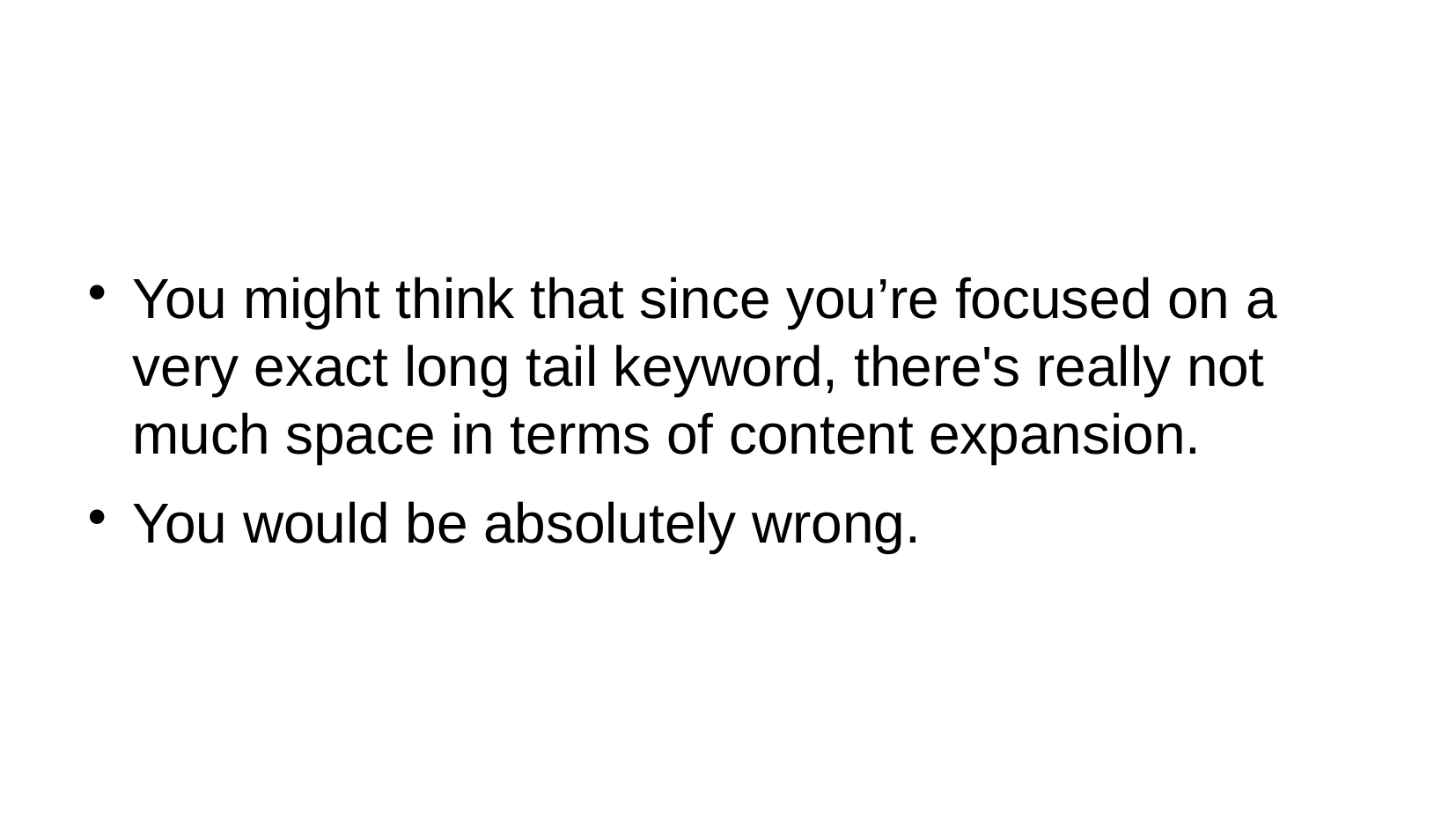

You might think that since you’re focused on a very exact long tail keyword, there's really not much space in terms of content expansion.
You would be absolutely wrong.